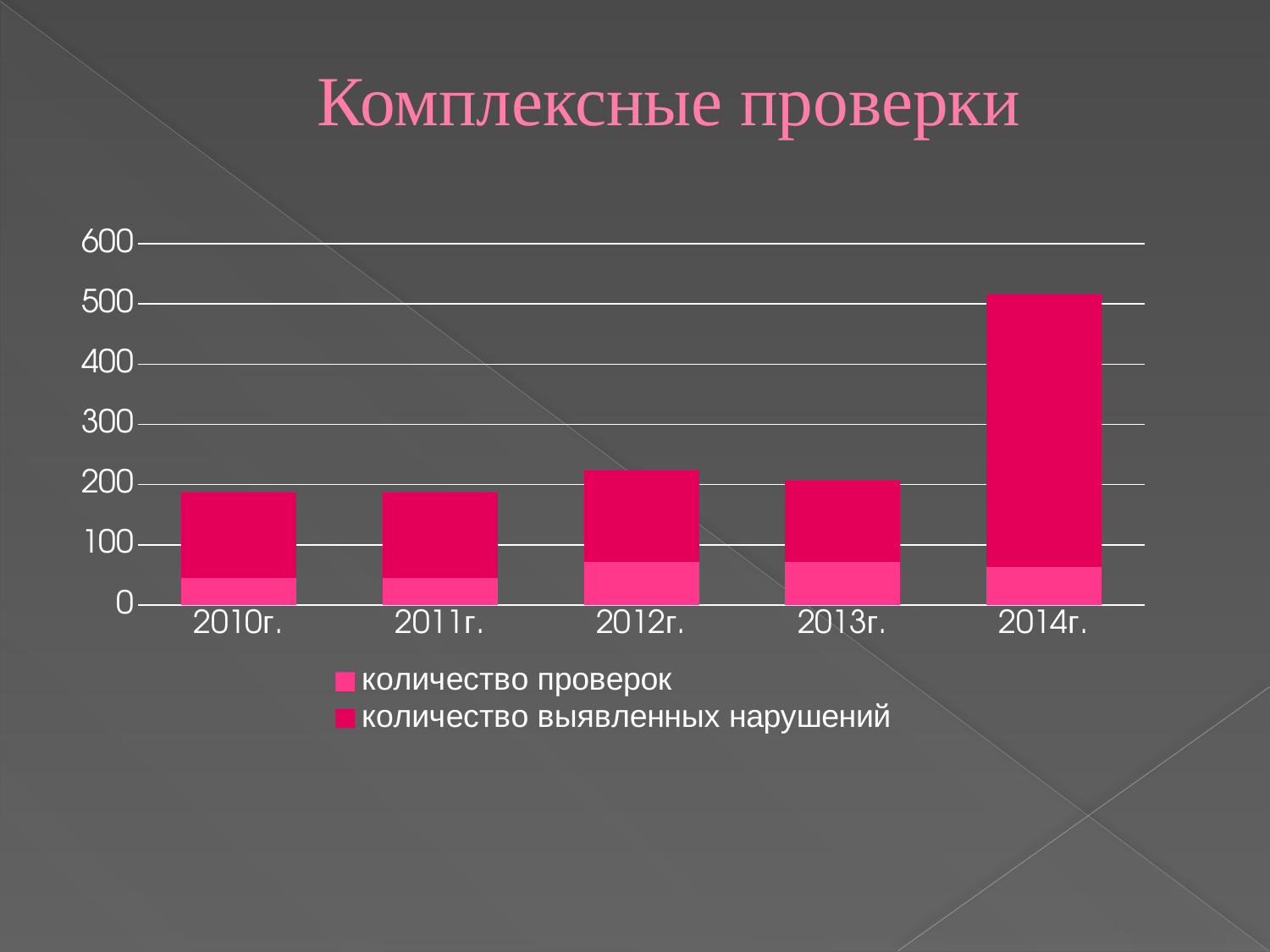

# Комплексные проверки

### Chart

| Category | количество проверок | количество выявленных нарушений |
|---|---|---|
| 2010г. | 45.0 | 142.0 |
| 2011г. | 45.0 | 142.0 |
| 2012г. | 72.0 | 152.0 |
| 2013г. | 72.0 | 135.0 |
| 2014г. | 63.0 | 453.0 |